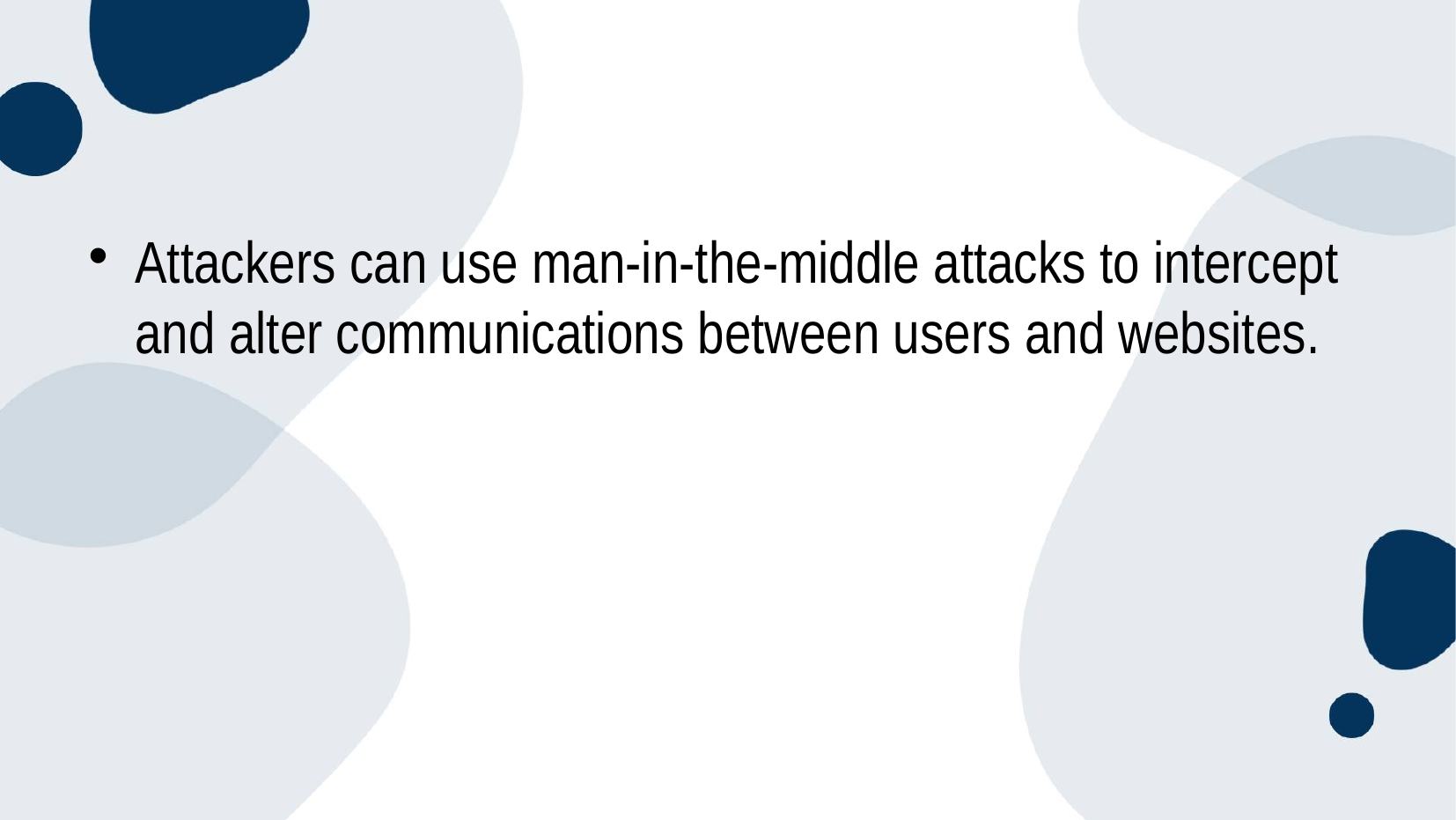

#
Attackers can use man-in-the-middle attacks to intercept and alter communications between users and websites.